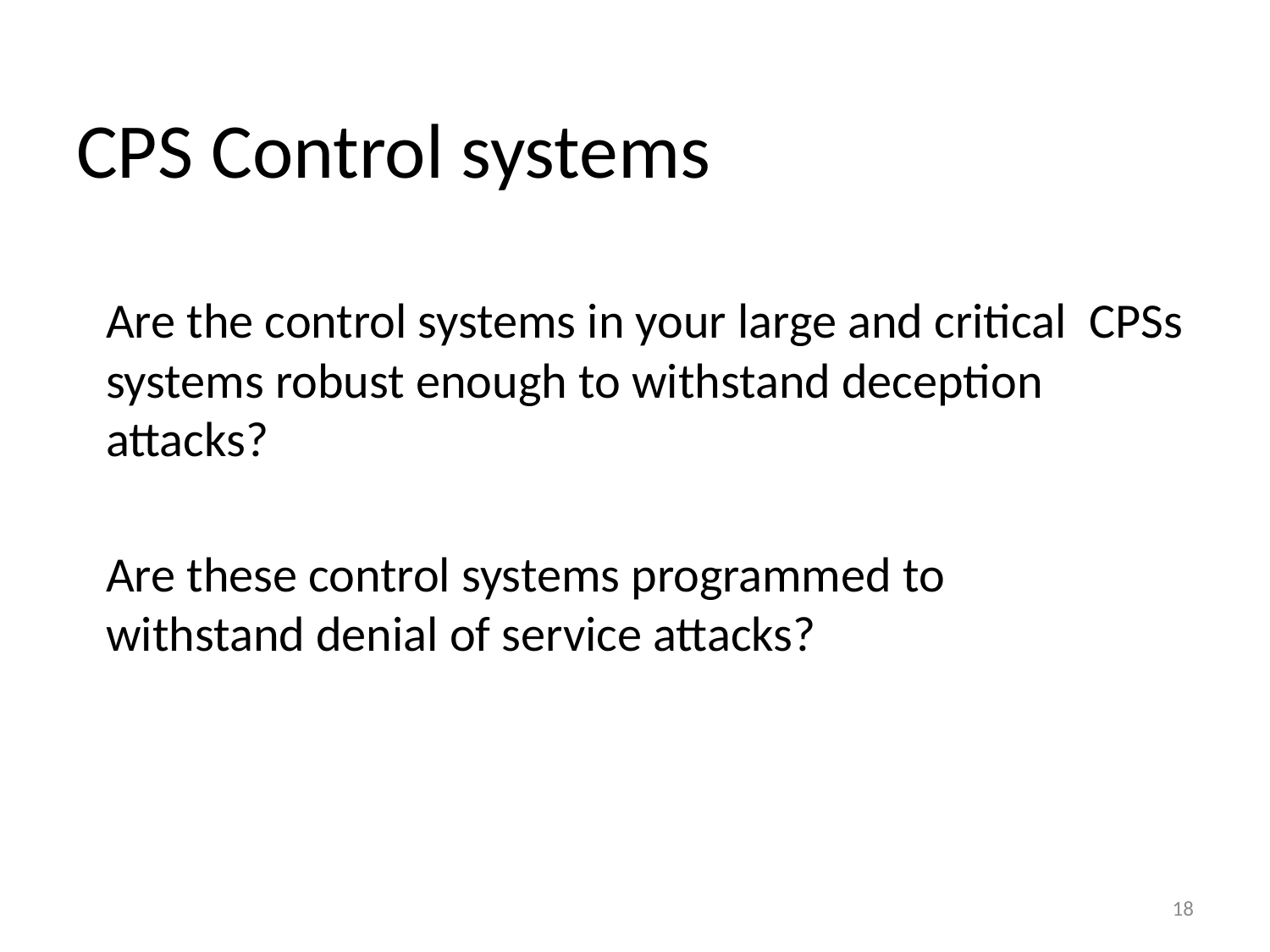

# CPS Control systems
Are the control systems in your large and critical  CPSs systems robust enough to withstand deception attacks?
Are these control systems programmed to withstand denial of service attacks?
18